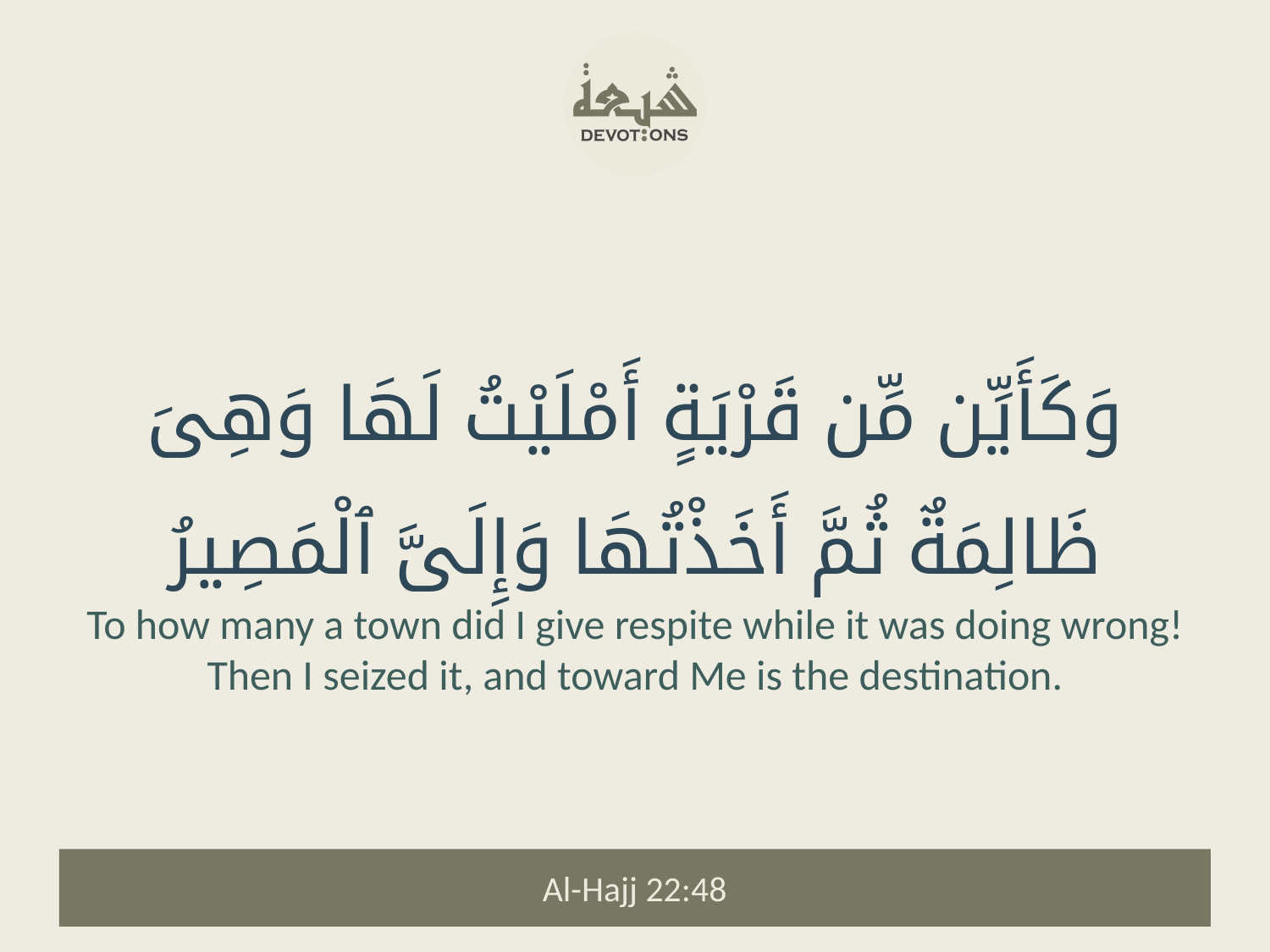

وَكَأَيِّن مِّن قَرْيَةٍ أَمْلَيْتُ لَهَا وَهِىَ ظَالِمَةٌ ثُمَّ أَخَذْتُهَا وَإِلَىَّ ٱلْمَصِيرُ
To how many a town did I give respite while it was doing wrong! Then I seized it, and toward Me is the destination.
Al-Hajj 22:48